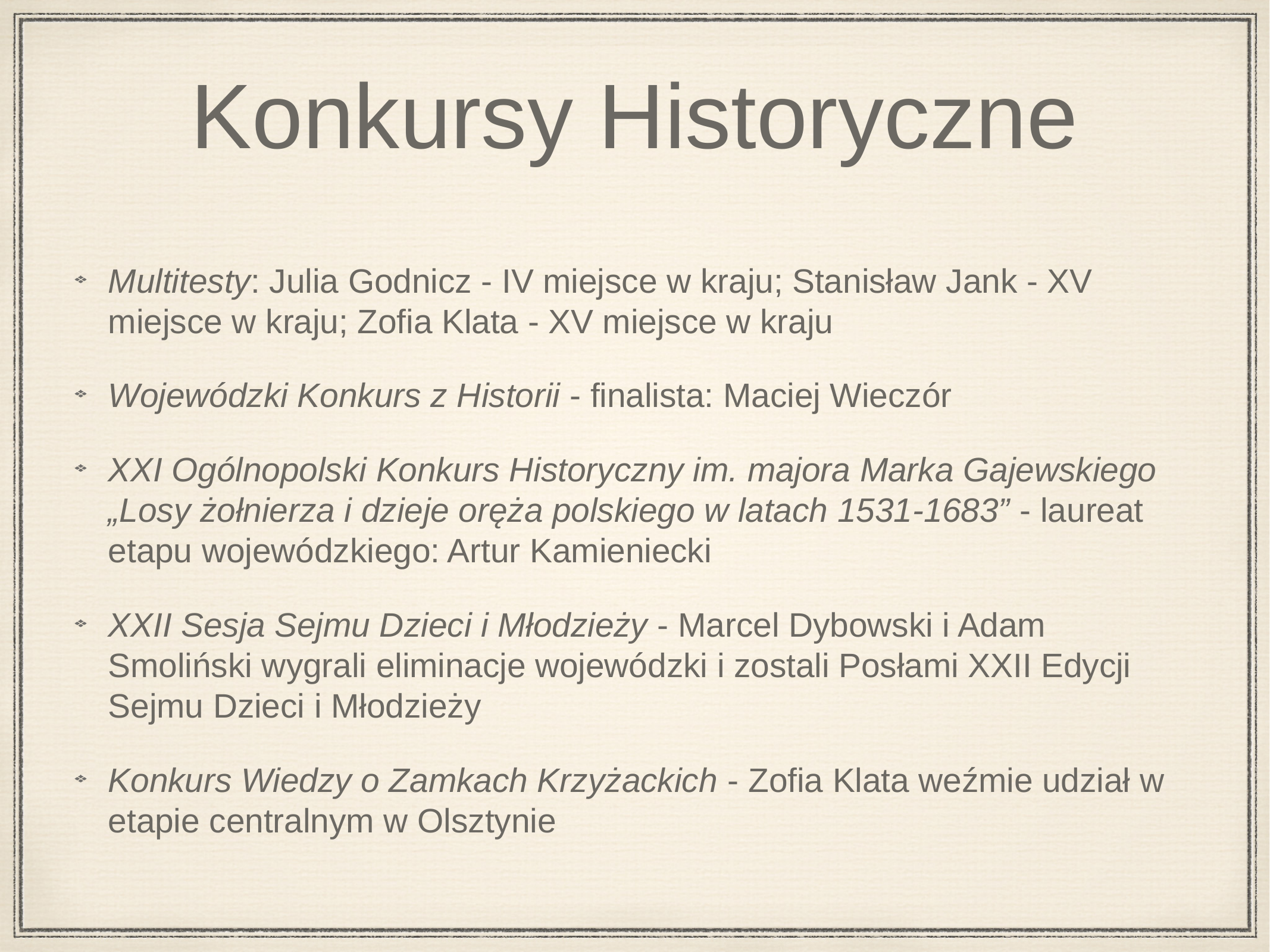

# Konkursy Historyczne
Multitesty: Julia Godnicz - IV miejsce w kraju; Stanisław Jank - XV miejsce w kraju; Zofia Klata - XV miejsce w kraju
Wojewódzki Konkurs z Historii - finalista: Maciej Wieczór
XXI Ogólnopolski Konkurs Historyczny im. majora Marka Gajewskiego „Losy żołnierza i dzieje oręża polskiego w latach 1531-1683” - laureat etapu wojewódzkiego: Artur Kamieniecki
XXII Sesja Sejmu Dzieci i Młodzieży - Marcel Dybowski i Adam Smoliński wygrali eliminacje wojewódzki i zostali Posłami XXII Edycji Sejmu Dzieci i Młodzieży
Konkurs Wiedzy o Zamkach Krzyżackich - Zofia Klata weźmie udział w etapie centralnym w Olsztynie